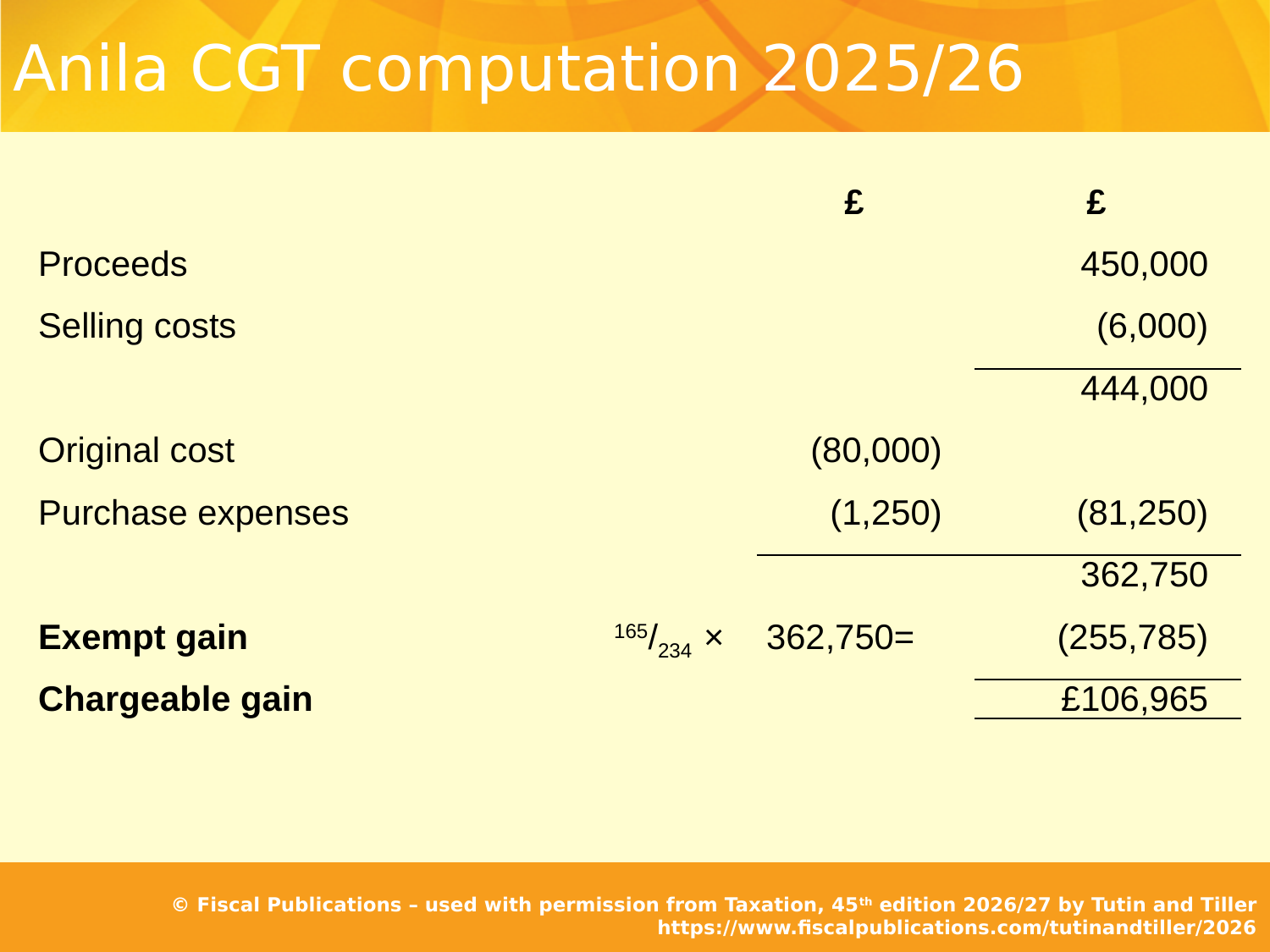

# Anila CGT computation 2025/26
|  |  |  | £ | £ |
| --- | --- | --- | --- | --- |
| Proceeds |  |  |  | 450,000 |
| Selling costs |  |  |  | (6,000) |
|  |  |  |  | 444,000 |
| Original cost |  |  | (80,000) |  |
| Purchase expenses |  |  | (1,250) | (81,250) |
|  |  |  |  | 362,750 |
| Exempt gain |  | 165/234 × | 362,750= | (255,785) |
| Chargeable gain |  |  |  | £106,965 |